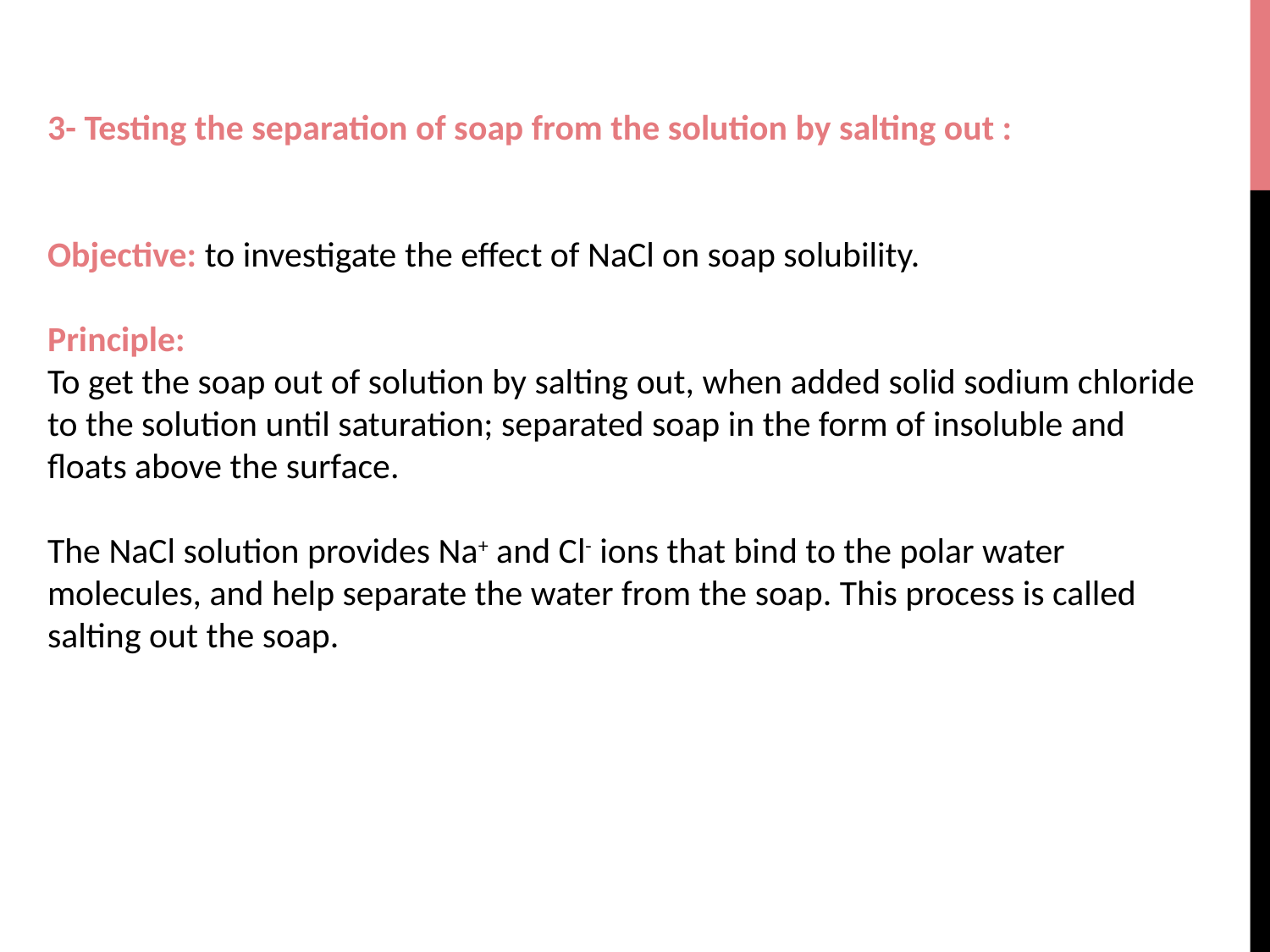

3- Testing the separation of soap from the solution by salting out :

Objective: to investigate the effect of NaCl on soap solubility.

Principle:
To get the soap out of solution by salting out, when added solid sodium chloride to the solution until saturation; separated soap in the form of insoluble and floats above the surface.

The NaCl solution provides Na+ and Cl- ions that bind to the polar water molecules, and help separate the water from the soap. This process is called salting out the soap.